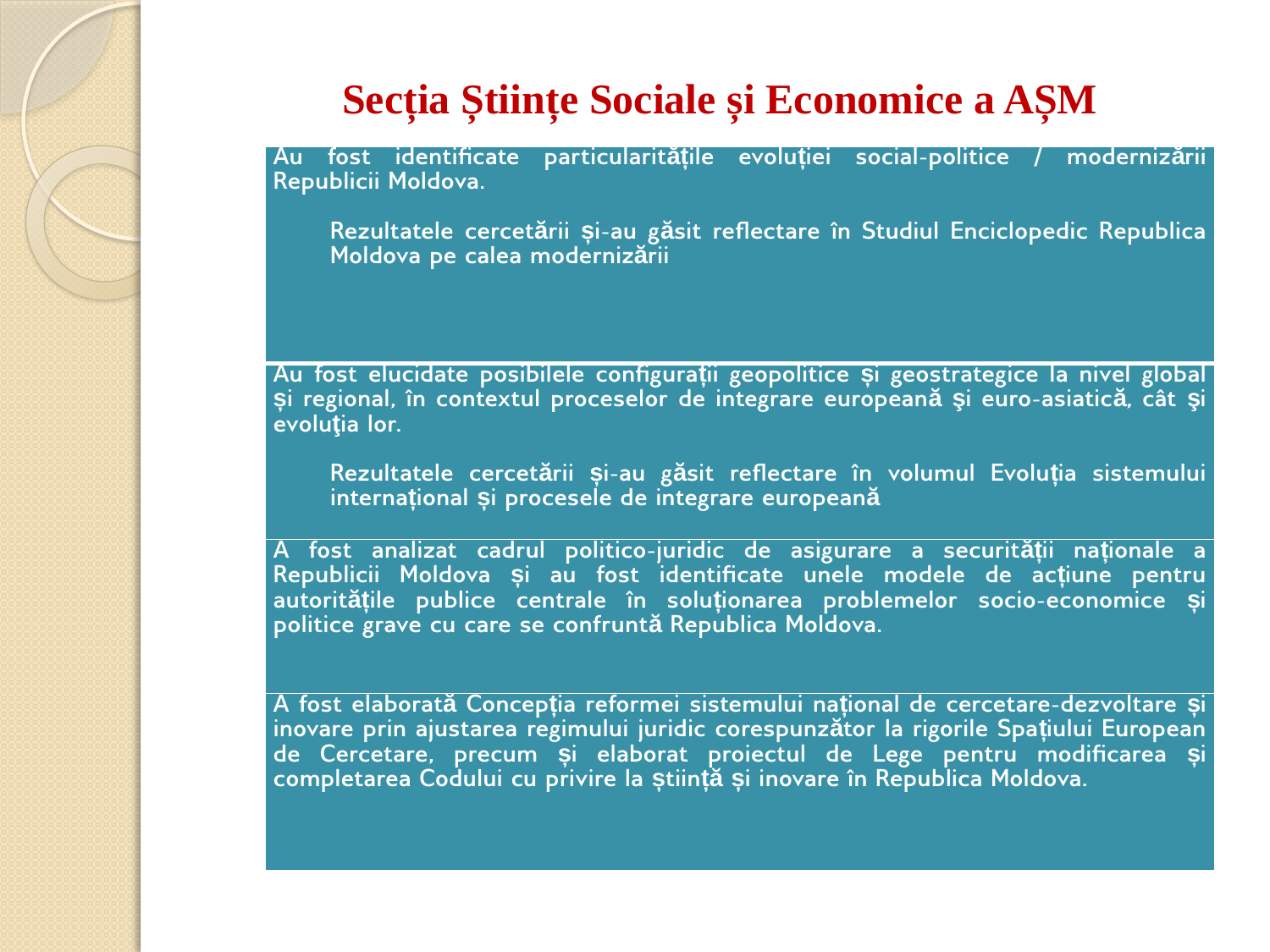

# Secția Științe Sociale și Economice a AȘM
| Au fost identificate particularitățile evoluției social-politice / modernizării Republicii Moldova.   Rezultatele cercetării și-au găsit reflectare în Studiul Enciclopedic Republica Moldova pe calea modernizării |
| --- |
| Au fost elucidate posibilele configurații geopolitice și geostrategice la nivel global și regional, în contextul proceselor de integrare europeană şi euro-asiatică, cât şi evoluţia lor.   Rezultatele cercetării și-au găsit reflectare în volumul Evoluția sistemului internațional și procesele de integrare europeană |
| A fost analizat cadrul politico-juridic de asigurare a securității naționale a Republicii Moldova și au fost identificate unele modele de acțiune pentru autoritățile publice centrale în soluționarea problemelor socio-economice și politice grave cu care se confruntă Republica Moldova. |
| A fost elaborată Concepția reformei sistemului național de cercetare-dezvoltare și inovare prin ajustarea regimului juridic corespunzător la rigorile Spațiului European de Cercetare, precum și elaborat proiectul de Lege pentru modificarea și completarea Codului cu privire la știință și inovare în Republica Moldova. |